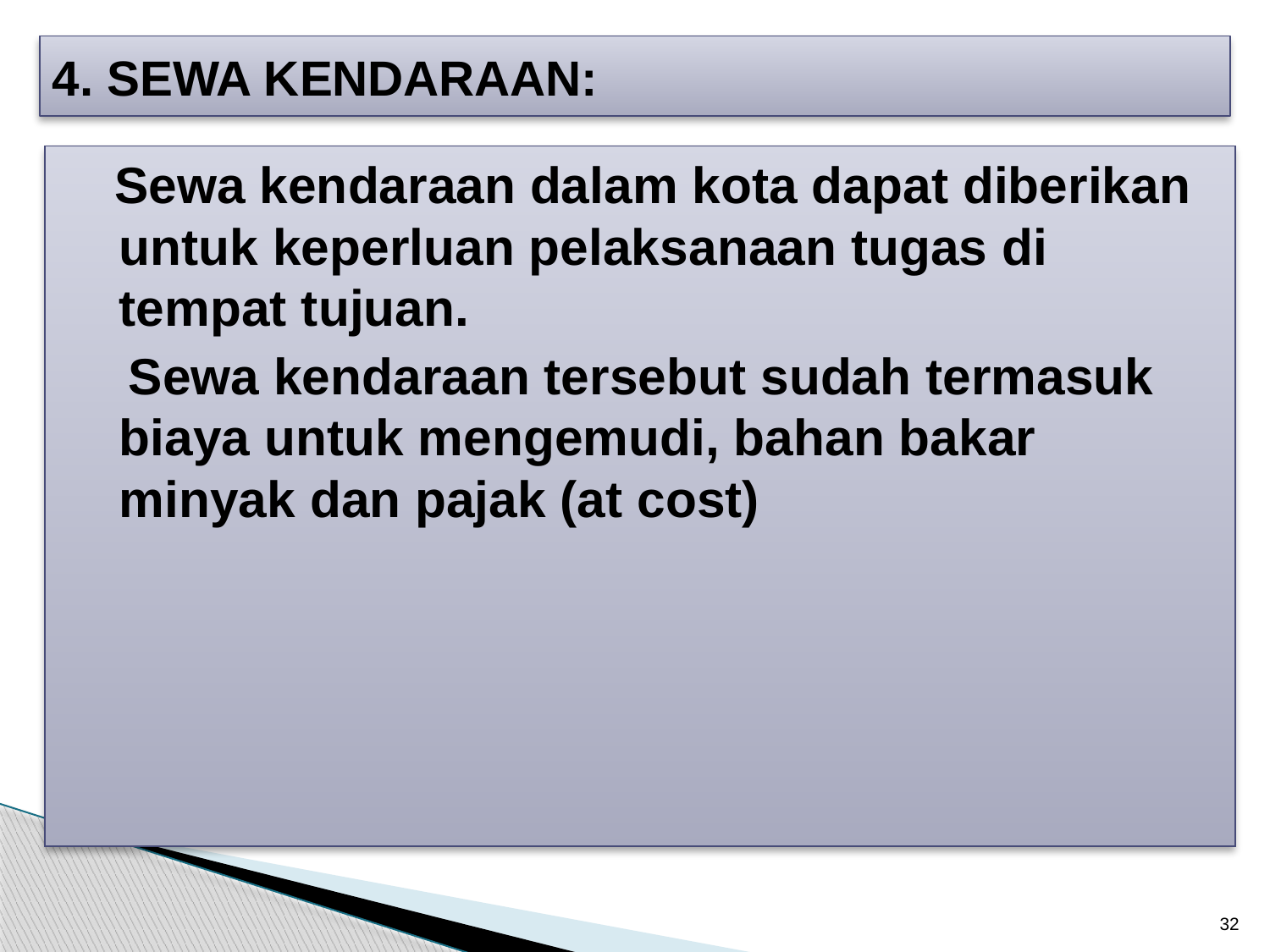

# 4. SEWA KENDARAAN:
    Sewa kendaraan dalam kota dapat diberikan untuk keperluan pelaksanaan tugas di tempat tujuan.
     Sewa kendaraan tersebut sudah termasuk biaya untuk mengemudi, bahan bakar minyak dan pajak (at cost)

32